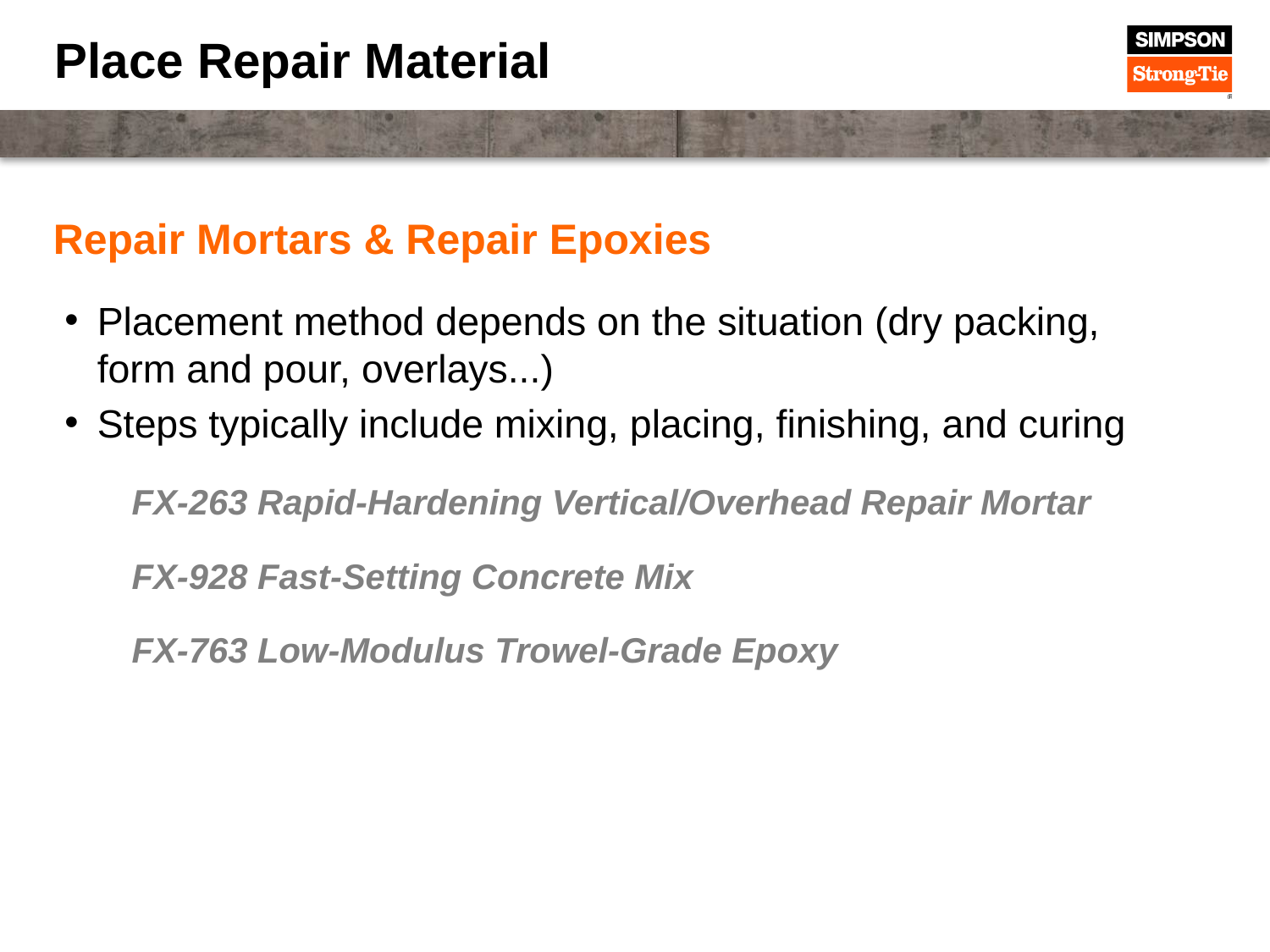

# Place Repair Material
Repair Mortars & Repair Epoxies
Placement method depends on the situation (dry packing, form and pour, overlays...)
Steps typically include mixing, placing, finishing, and curing
FX-263 Rapid-Hardening Vertical/Overhead Repair Mortar
FX-928 Fast-Setting Concrete Mix
FX-763 Low-Modulus Trowel-Grade Epoxy